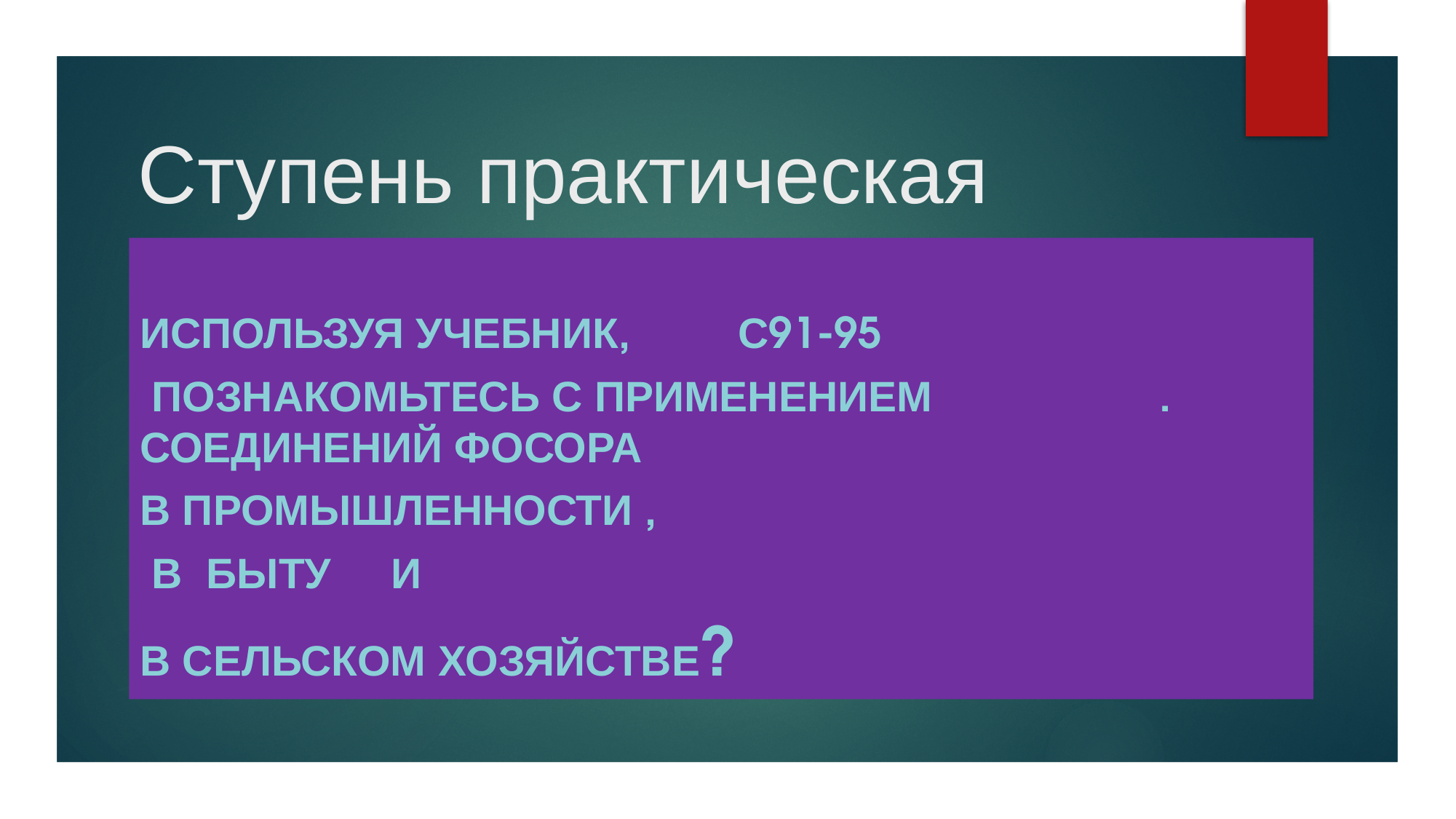

# Ступень практическая

Используя учебник,         с91-95
 познакомьтесь с применением                   .           соединений фосора
в промышленности ,
 в  быту     и
в сельском хозяйстве?